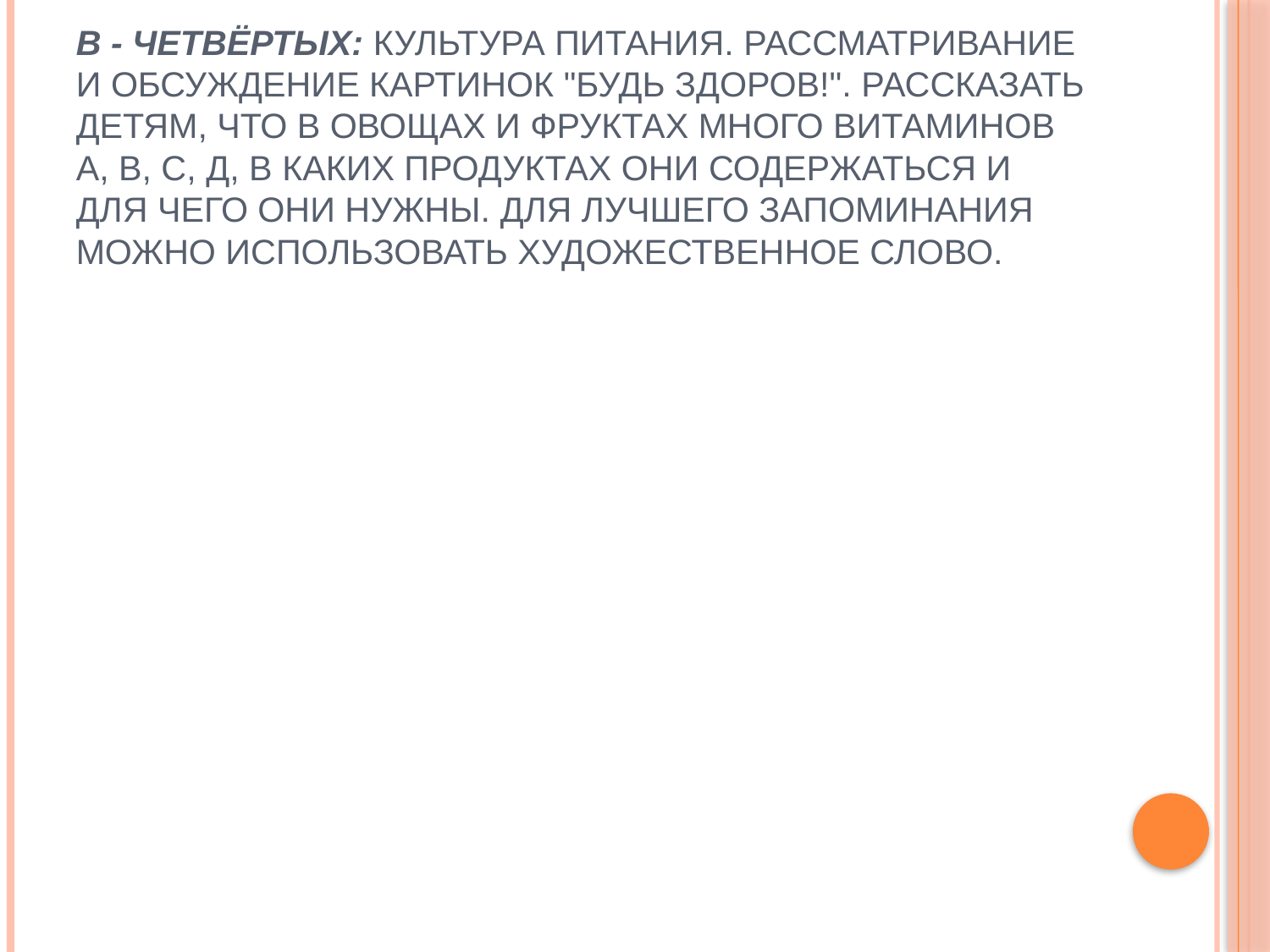

# В - четвёртых: культура питания. Рассматривание и обсуждение картинок "Будь здоров!". Рассказать детям, что в овощах и фруктах много витаминов А, В, С, Д, в каких продуктах они содержаться и для чего они нужны. Для лучшего запоминания можно использовать художественное слово.